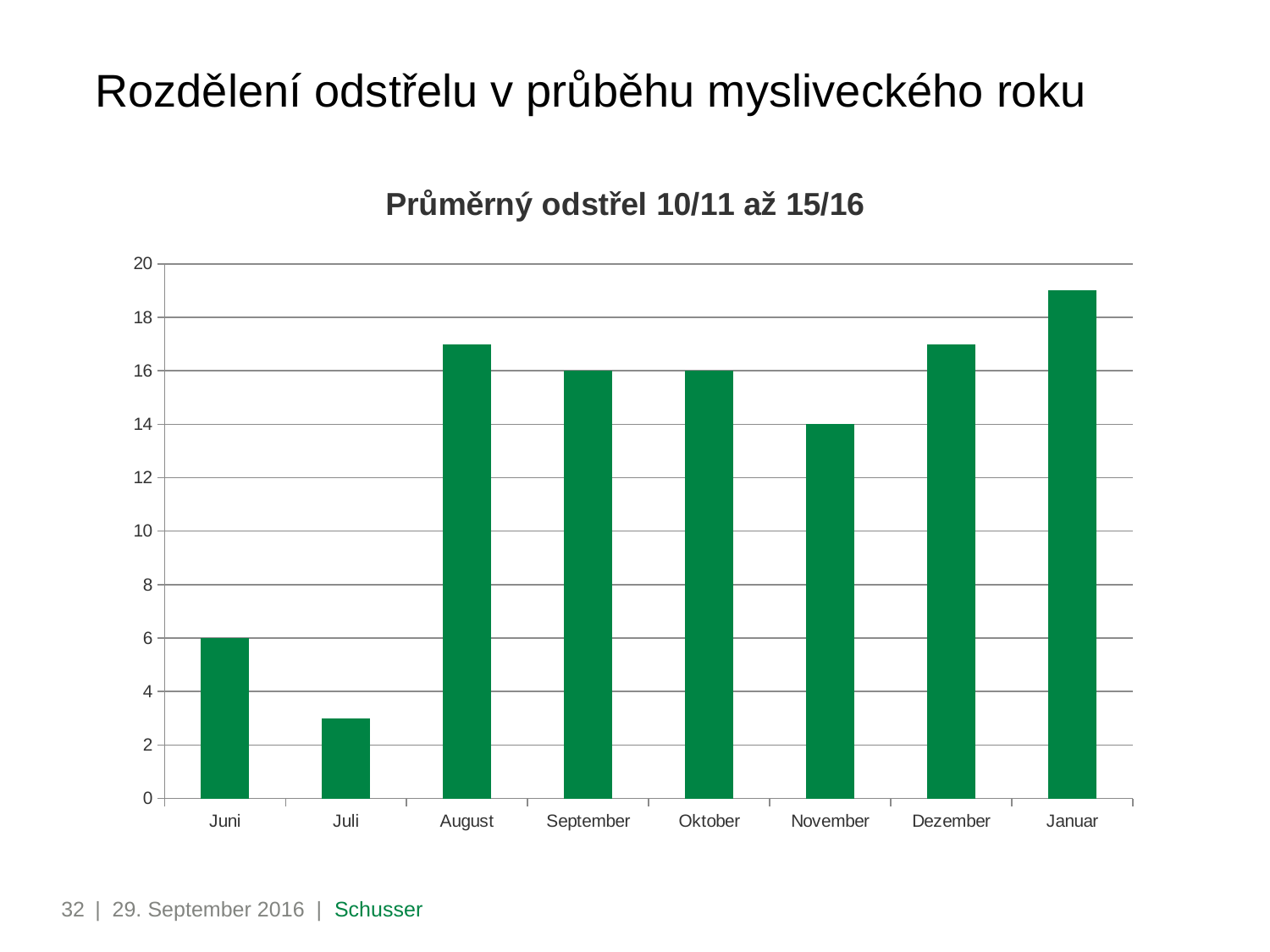

# Rozdělení odstřelu v průběhu mysliveckého roku

### Chart: Průměrný odstřel 10/11 až 15/16

| Category | mittlere Strecke 10/11 bis 15/16 |
|---|---|
| Juni | 6.0 |
| Juli | 3.0 |
| August | 17.0 |
| September | 16.0 |
| Oktober | 16.0 |
| November | 14.0 |
| Dezember | 17.0 |
| Januar | 19.0 |
32
|  29. September 2016  |  Schusser